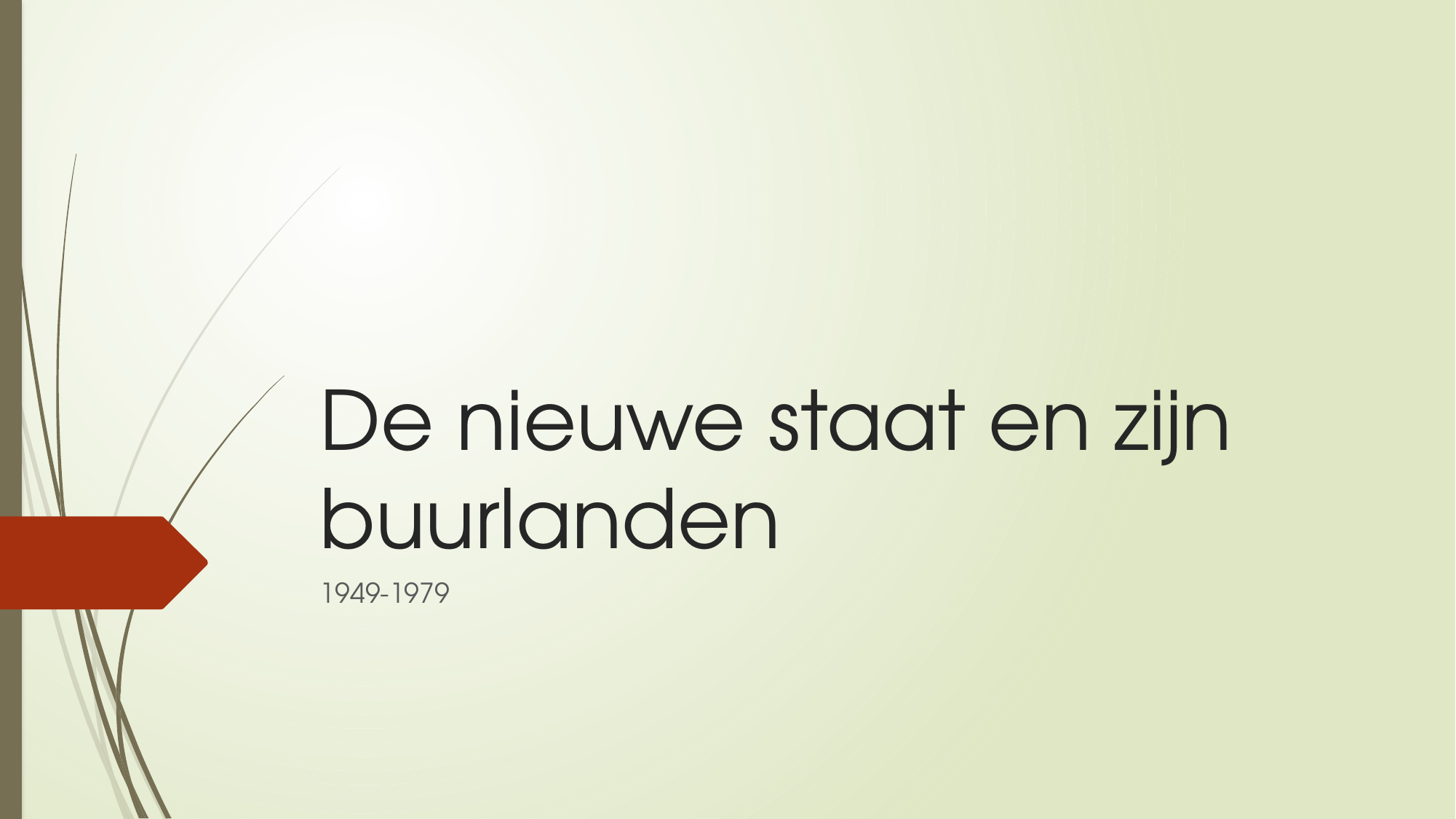

# De nieuwe staat en zijn buurlanden
1949-1979